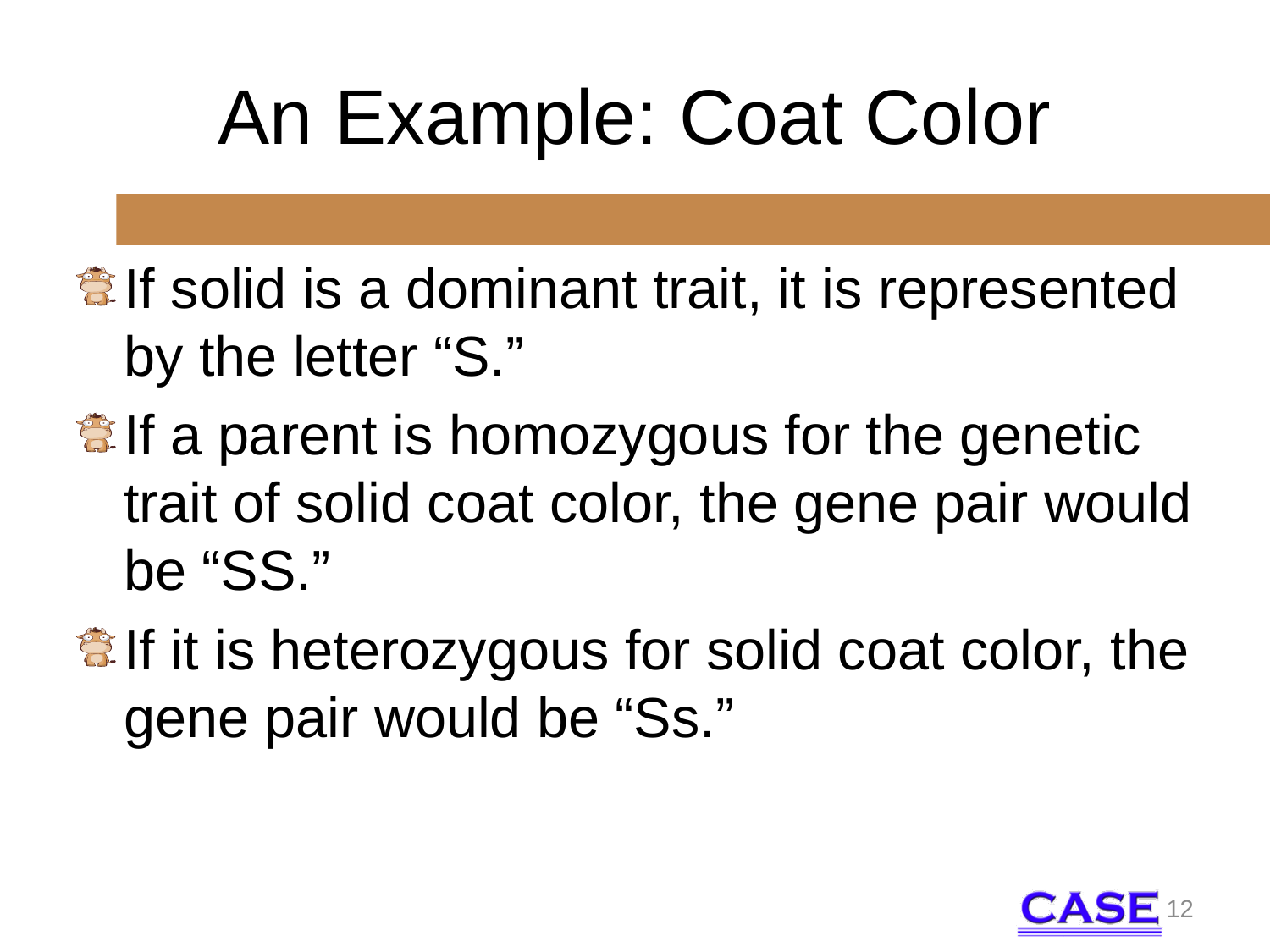

# An Example: Coat Color
If solid is a dominant trait, it is represented by the letter “S.”
If a parent is homozygous for the genetic trait of solid coat color, the gene pair would be “SS.”
If it is heterozygous for solid coat color, the gene pair would be “Ss.”
12